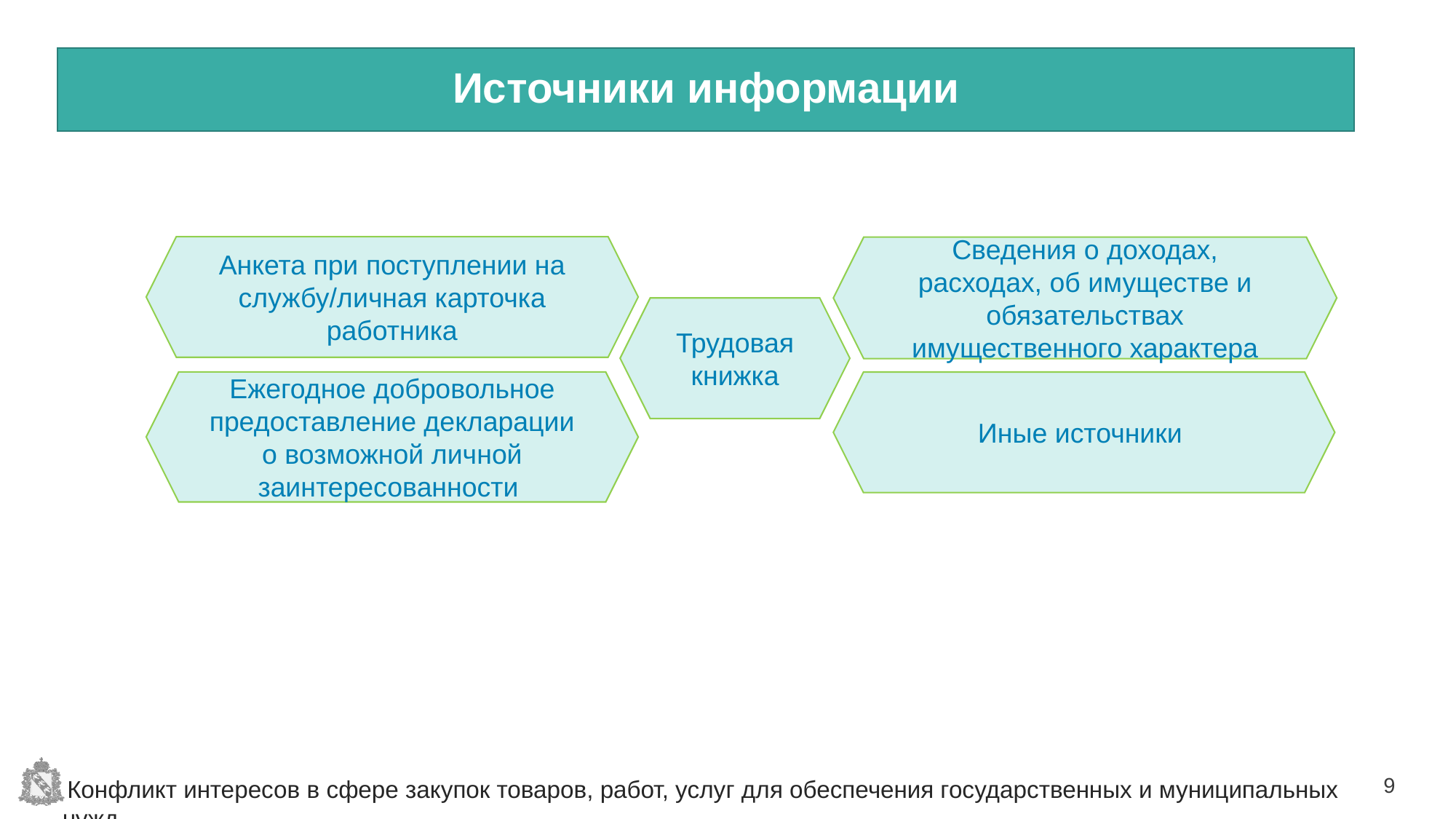

# Источники информации
Анкета при поступлении на службу/личная карточка работника
Сведения о доходах, расходах, об имуществе и обязательствах имущественного характера
Трудовая книжка
Ежегодное добровольное предоставление декларации о возможной личной заинтересованности
Иные источники